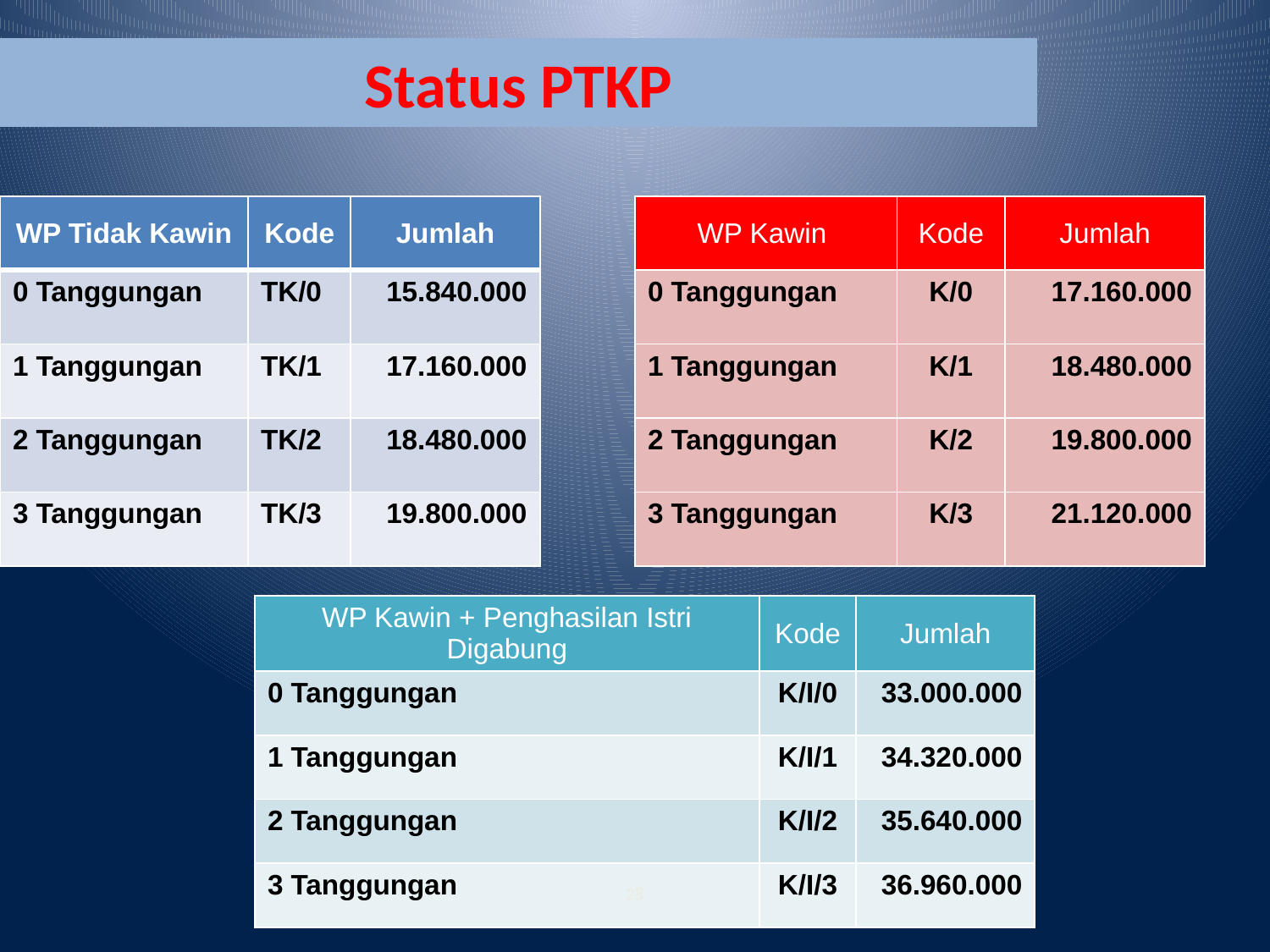

Status PTKP
| WP Tidak Kawin | Kode | Jumlah |
| --- | --- | --- |
| 0 Tanggungan | TK/0 | 15.840.000 |
| 1 Tanggungan | TK/1 | 17.160.000 |
| 2 Tanggungan | TK/2 | 18.480.000 |
| 3 Tanggungan | TK/3 | 19.800.000 |
| WP Kawin | Kode | Jumlah |
| --- | --- | --- |
| 0 Tanggungan | K/0 | 17.160.000 |
| 1 Tanggungan | K/1 | 18.480.000 |
| 2 Tanggungan | K/2 | 19.800.000 |
| 3 Tanggungan | K/3 | 21.120.000 |
| WP Kawin + Penghasilan Istri Digabung | Kode | Jumlah |
| --- | --- | --- |
| 0 Tanggungan | K/I/0 | 33.000.000 |
| 1 Tanggungan | K/I/1 | 34.320.000 |
| 2 Tanggungan | K/I/2 | 35.640.000 |
| 3 Tanggungan | K/I/3 | 36.960.000 |
28